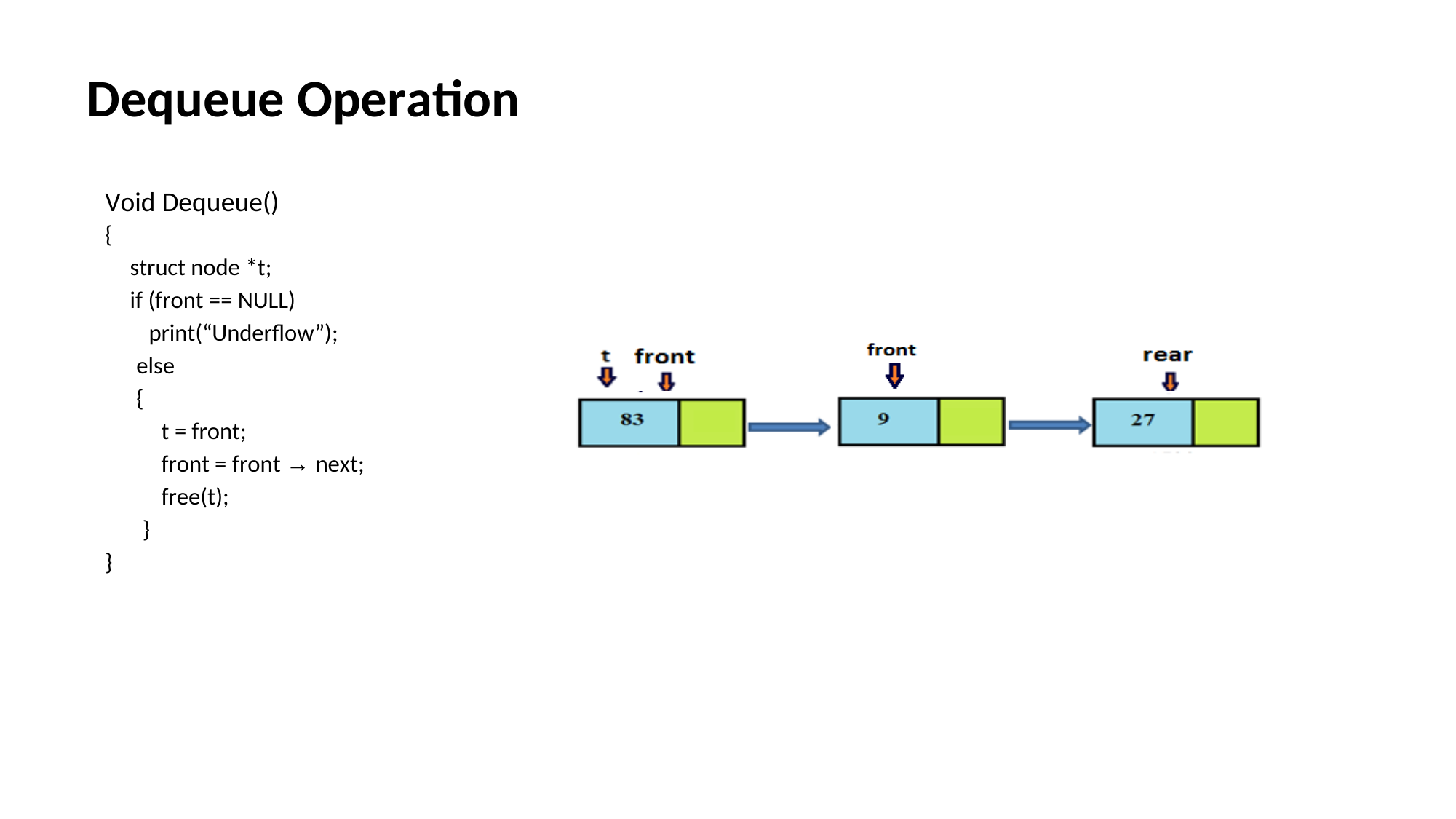

Dequeue Operation
Void Dequeue()
{
struct node *t;
if (front == NULL)
print(“Underflow”);
else
{
t = front;
front = front → next;
free(t);
}
}